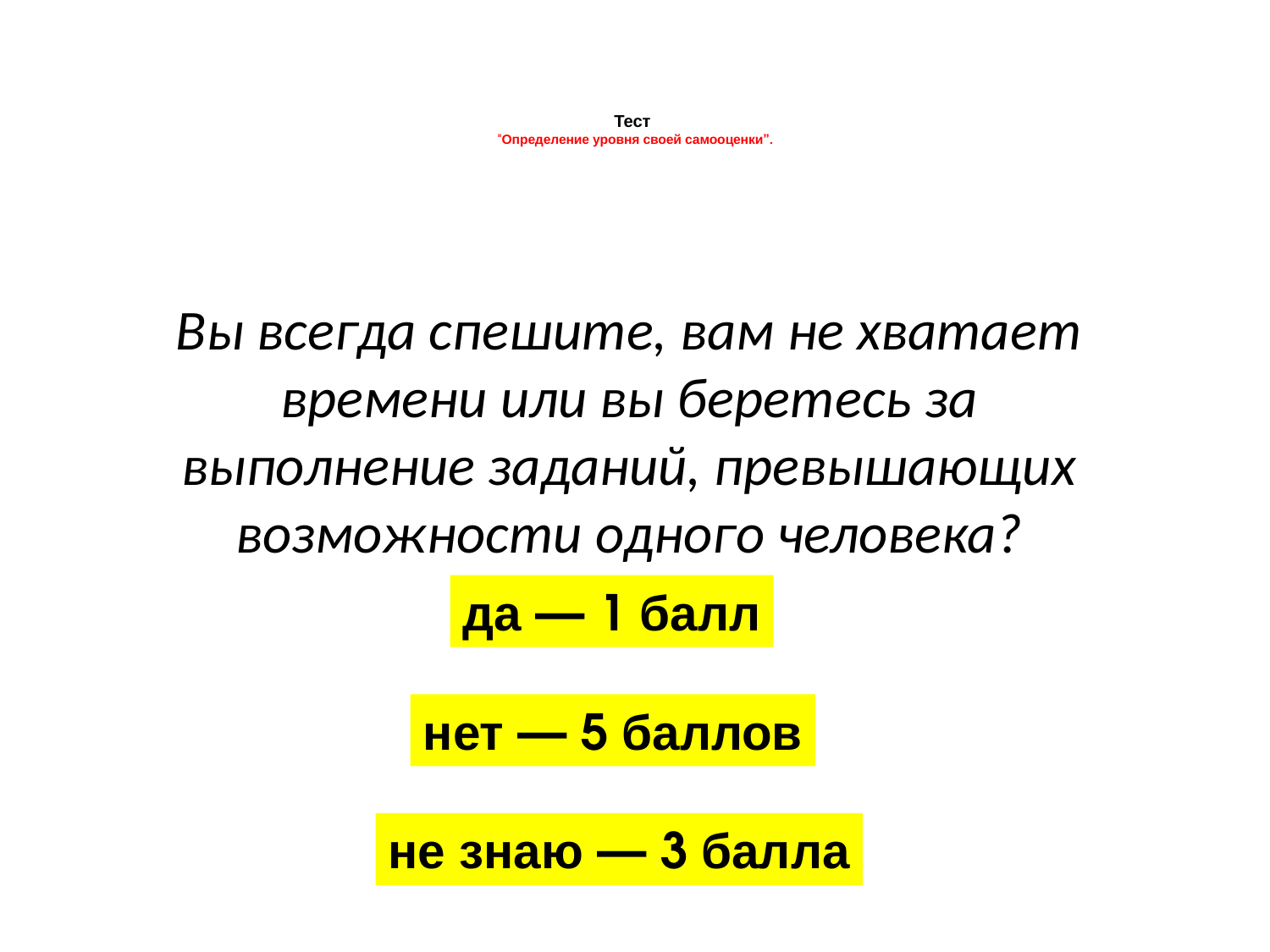

# Тест "Определение уровня своей самооценки”.

Вы всегда спешите, вам не хватает
времени или вы беретесь за
выполнение заданий, превышающих
возможности одного человека?
да — 1 балл
нет — 5 баллов
не знаю — 3 балла